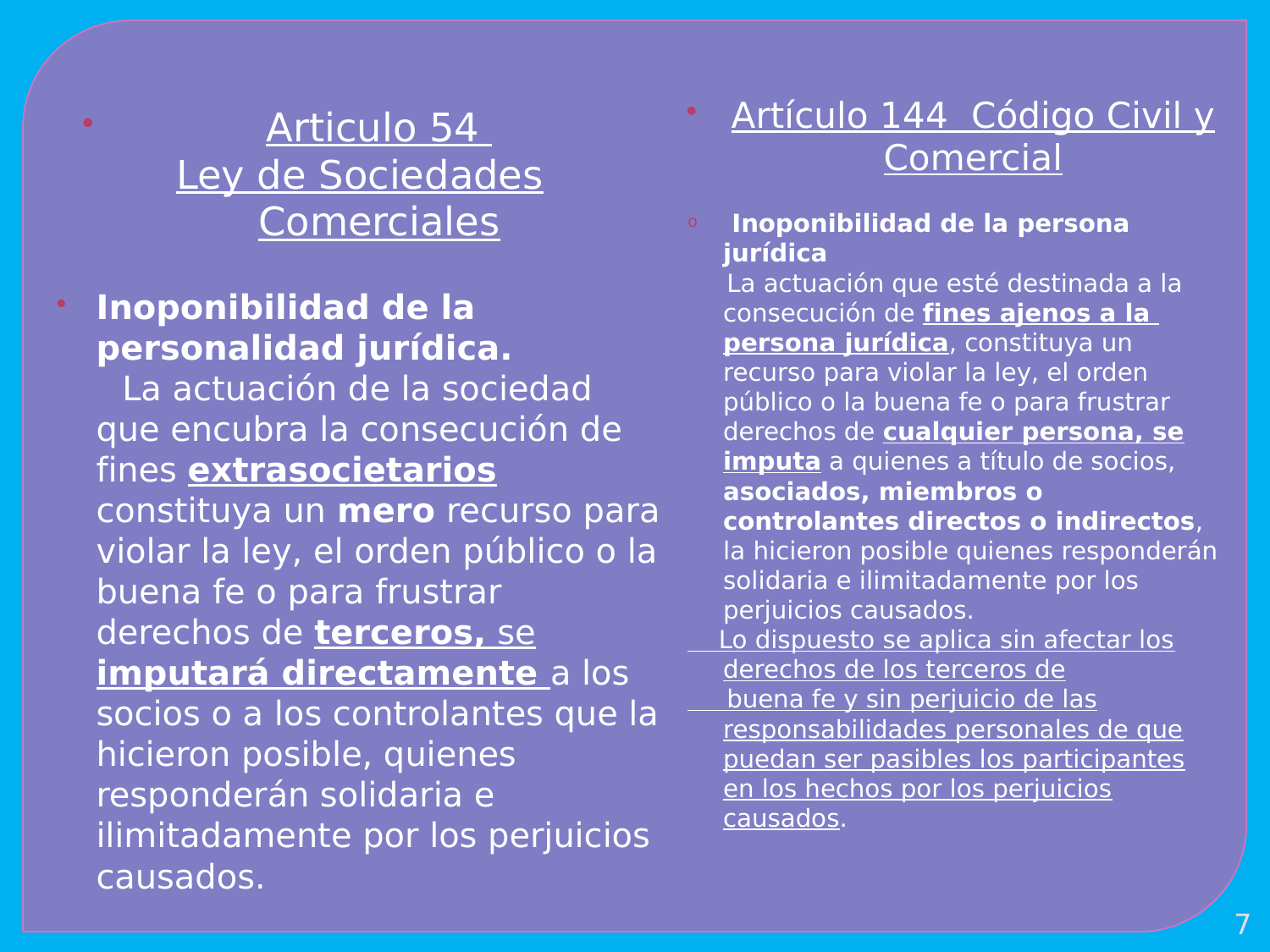

Artículo 144  Código Civil y Comercial

 Inoponibilidad de la persona  jurídica
     La actuación que esté destinada a la consecución de fines ajenos a la  persona jurídica, constituya un recurso para violar la ley, el orden público o la buena fe o para frustrar derechos de cualquier persona, se imputa a quienes a título de socios, asociados, miembros o controlantes directos o indirectos, la hicieron posible quienes responderán solidaria e ilimitadamente por los perjuicios causados.
    Lo dispuesto se aplica sin afectar los derechos de los terceros de
     buena fe y sin perjuicio de las responsabilidades personales de que puedan ser pasibles los participantes en los hechos por los perjuicios causados.
Articulo 54
Ley de Sociedades Comerciales

Inoponibilidad de la personalidad jurídica.
      La actuación de la sociedad que encubra la consecución de fines extrasocietarios constituya un mero recurso para violar la ley, el orden público o la buena fe o para frustrar derechos de terceros, se imputará directamente a los socios o a los controlantes que la hicieron posible, quienes responderán solidaria e ilimitadamente por los perjuicios causados.

7